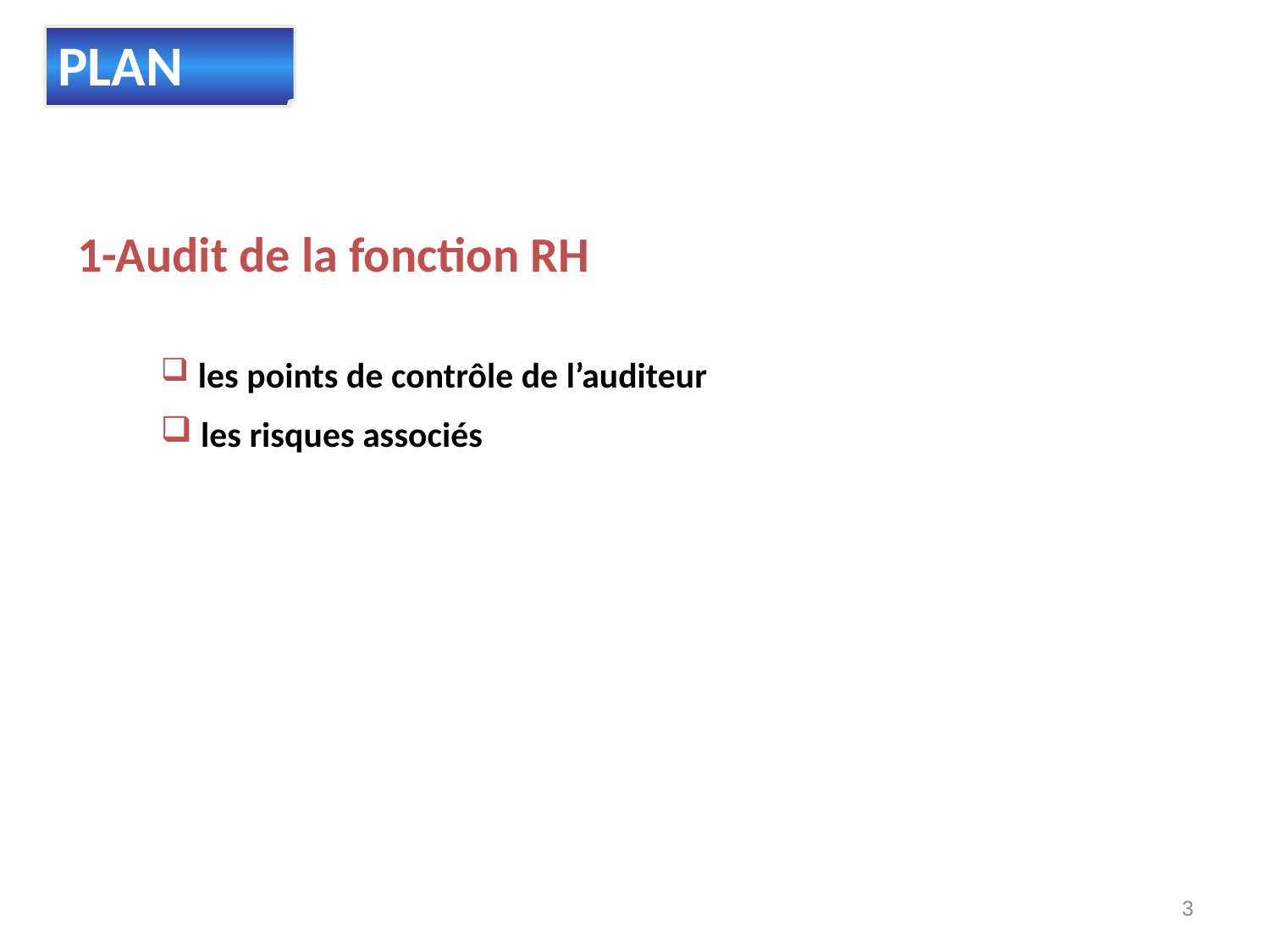

PLAN
1-Audit de la fonction RH
 les points de contrôle de l’auditeur
 les risques associés
3